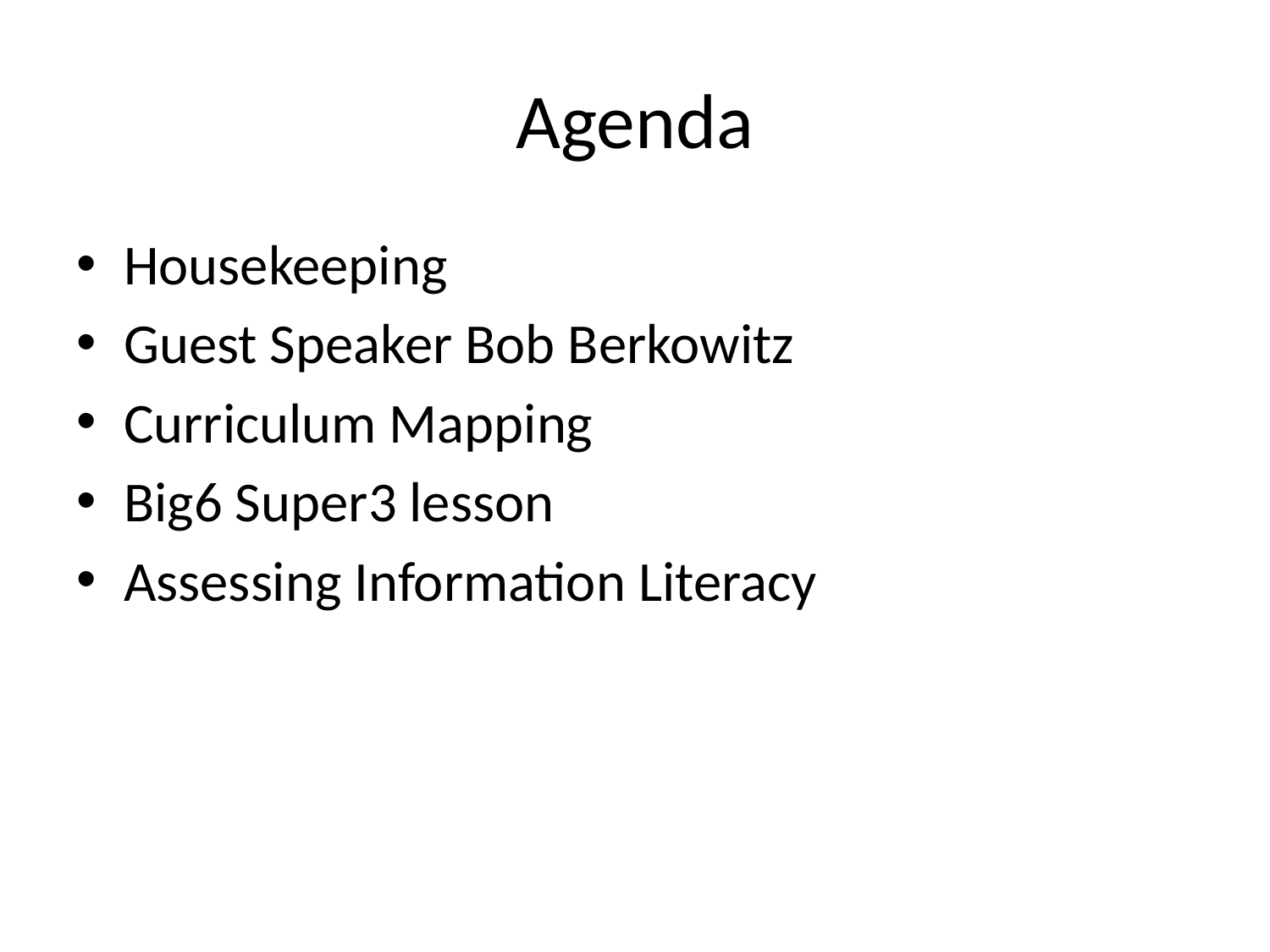

# Agenda
Housekeeping
Guest Speaker Bob Berkowitz
Curriculum Mapping
Big6 Super3 lesson
Assessing Information Literacy